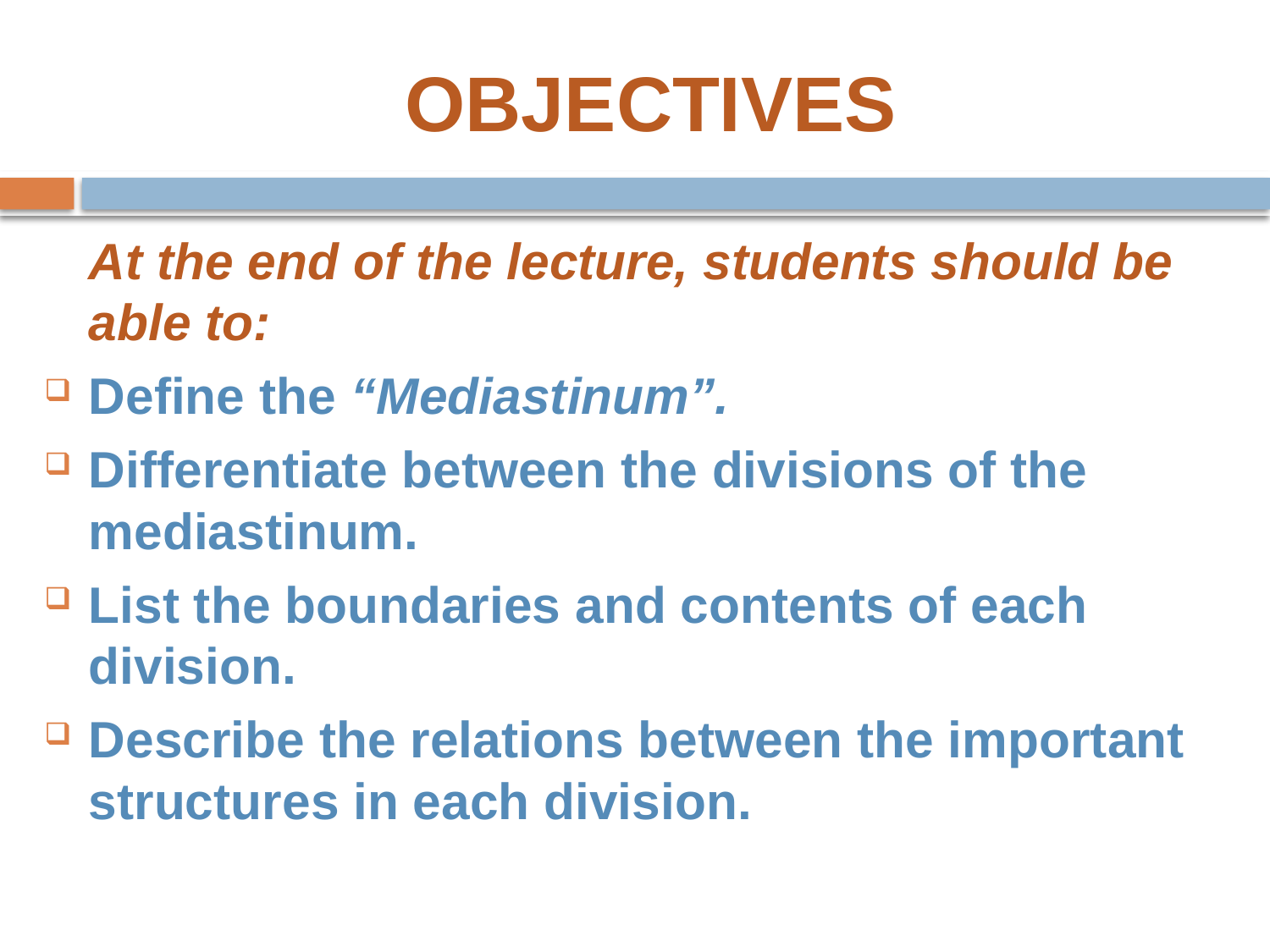

# OBJECTIVES
	At the end of the lecture, students should be able to:
Define the “Mediastinum”.
Differentiate between the divisions of the mediastinum.
List the boundaries and contents of each division.
Describe the relations between the important structures in each division.